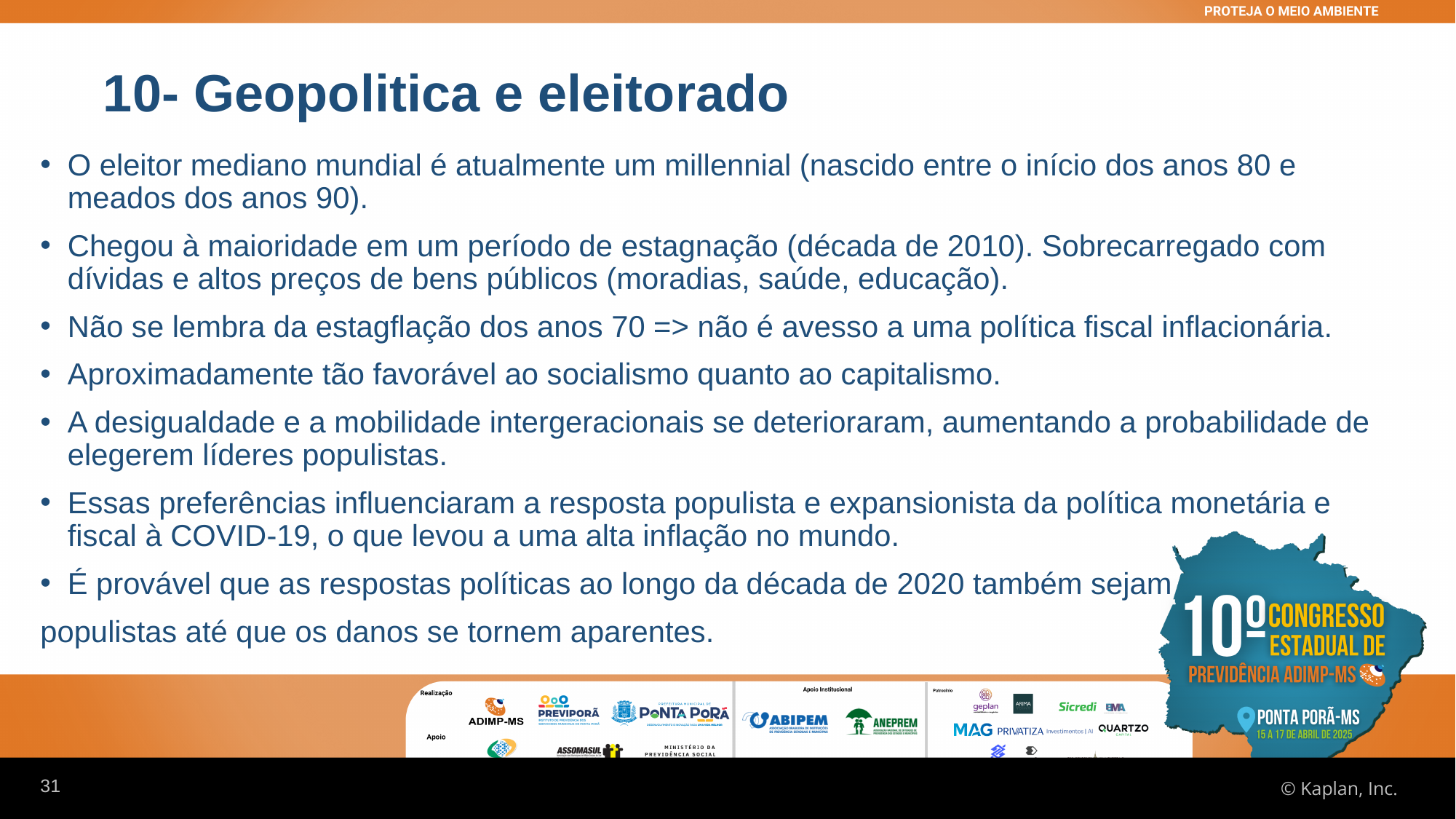

10- Geopolitica e eleitorado
O eleitor mediano mundial é atualmente um millennial (nascido entre o início dos anos 80 e meados dos anos 90).
Chegou à maioridade em um período de estagnação (década de 2010). Sobrecarregado com dívidas e altos preços de bens públicos (moradias, saúde, educação).
Não se lembra da estagflação dos anos 70 => não é avesso a uma política fiscal inflacionária.
Aproximadamente tão favorável ao socialismo quanto ao capitalismo.
A desigualdade e a mobilidade intergeracionais se deterioraram, aumentando a probabilidade de elegerem líderes populistas.
Essas preferências influenciaram a resposta populista e expansionista da política monetária e fiscal à COVID-19, o que levou a uma alta inflação no mundo.
É provável que as respostas políticas ao longo da década de 2020 também sejam
populistas até que os danos se tornem aparentes.

31